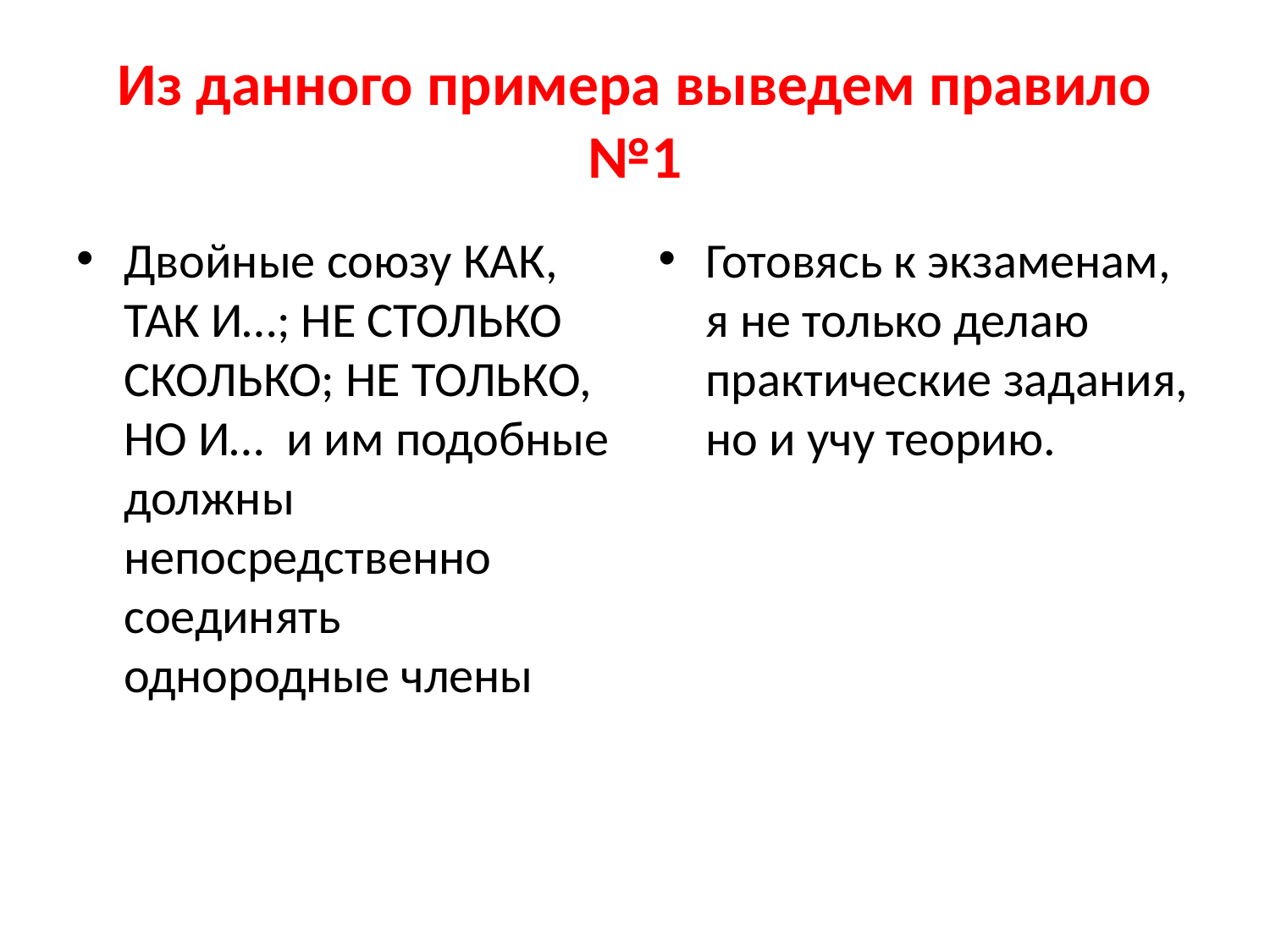

# Из данного примера выведем правило №1
Двойные союзу КАК, ТАК И…; НЕ СТОЛЬКО СКОЛЬКО; НЕ ТОЛЬКО, НО И…  и им подобные должны непосредственно соединять однородные члены
Готовясь к экзаменам, я не только делаю практические задания, но и учу теорию.